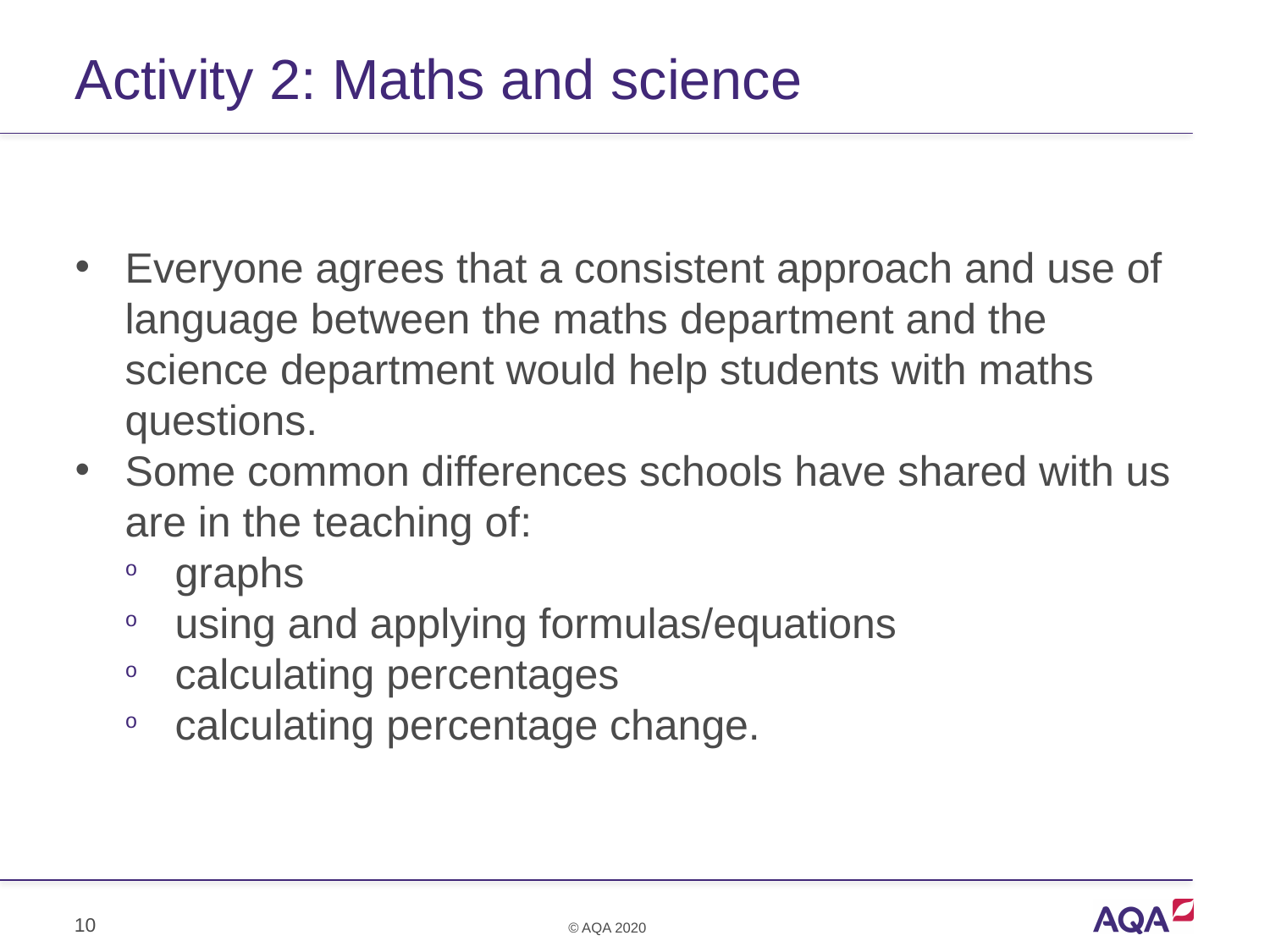

# Activity 2: Maths and science
Everyone agrees that a consistent approach and use of language between the maths department and the science department would help students with maths questions.
Some common differences schools have shared with us are in the teaching of:
graphs
using and applying formulas/equations
calculating percentages
calculating percentage change.

10
© AQA 2020